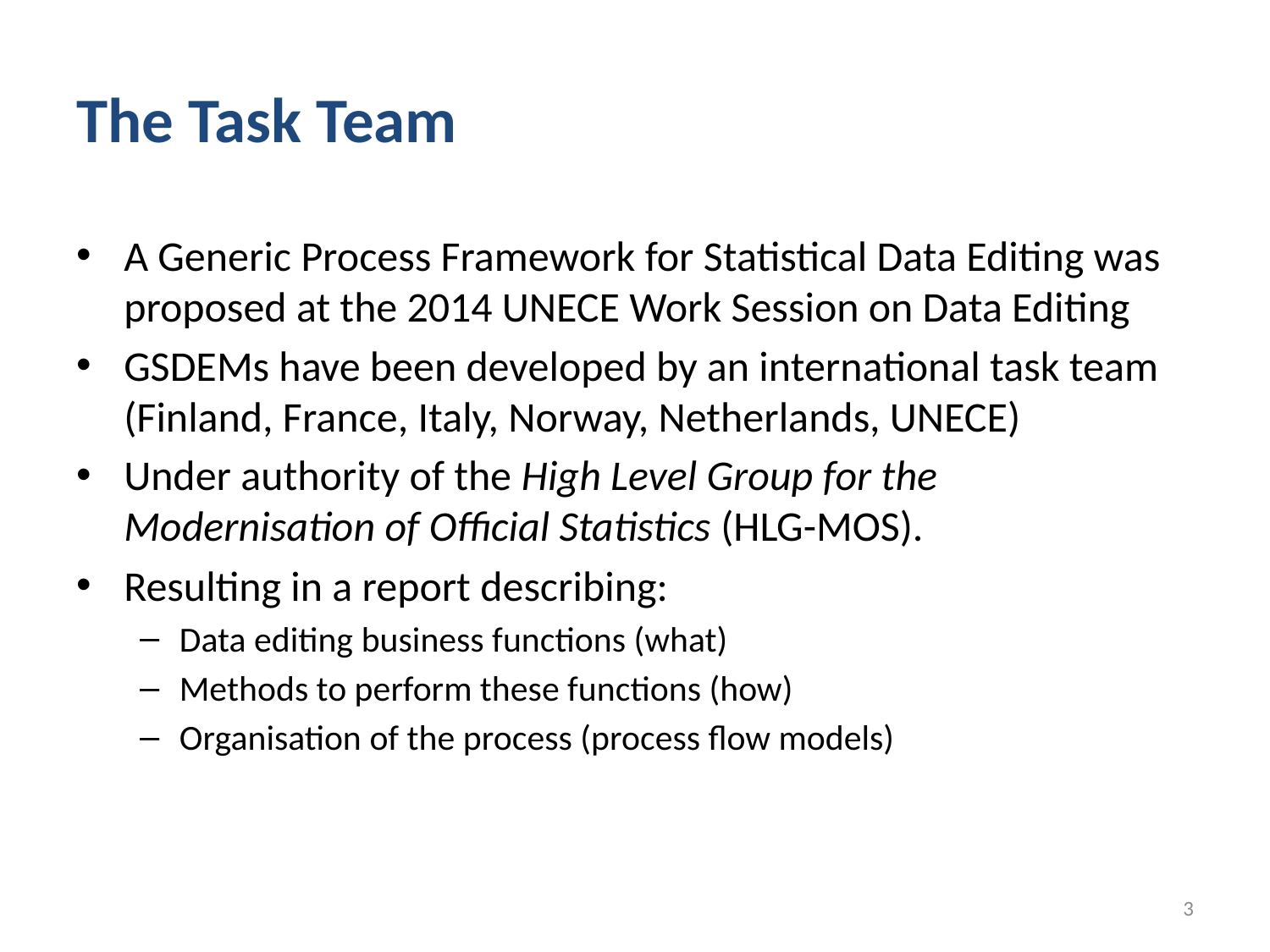

# The Task Team
A Generic Process Framework for Statistical Data Editing was  proposed at the 2014 UNECE Work Session on Data Editing
GSDEMs have been developed by an international task team (Finland, France, Italy, Norway, Netherlands, UNECE)
Under authority of the High Level Group for the Modernisation of Official Statistics (HLG-MOS).
Resulting in a report describing:
Data editing business functions (what)
Methods to perform these functions (how)
Organisation of the process (process flow models)

3